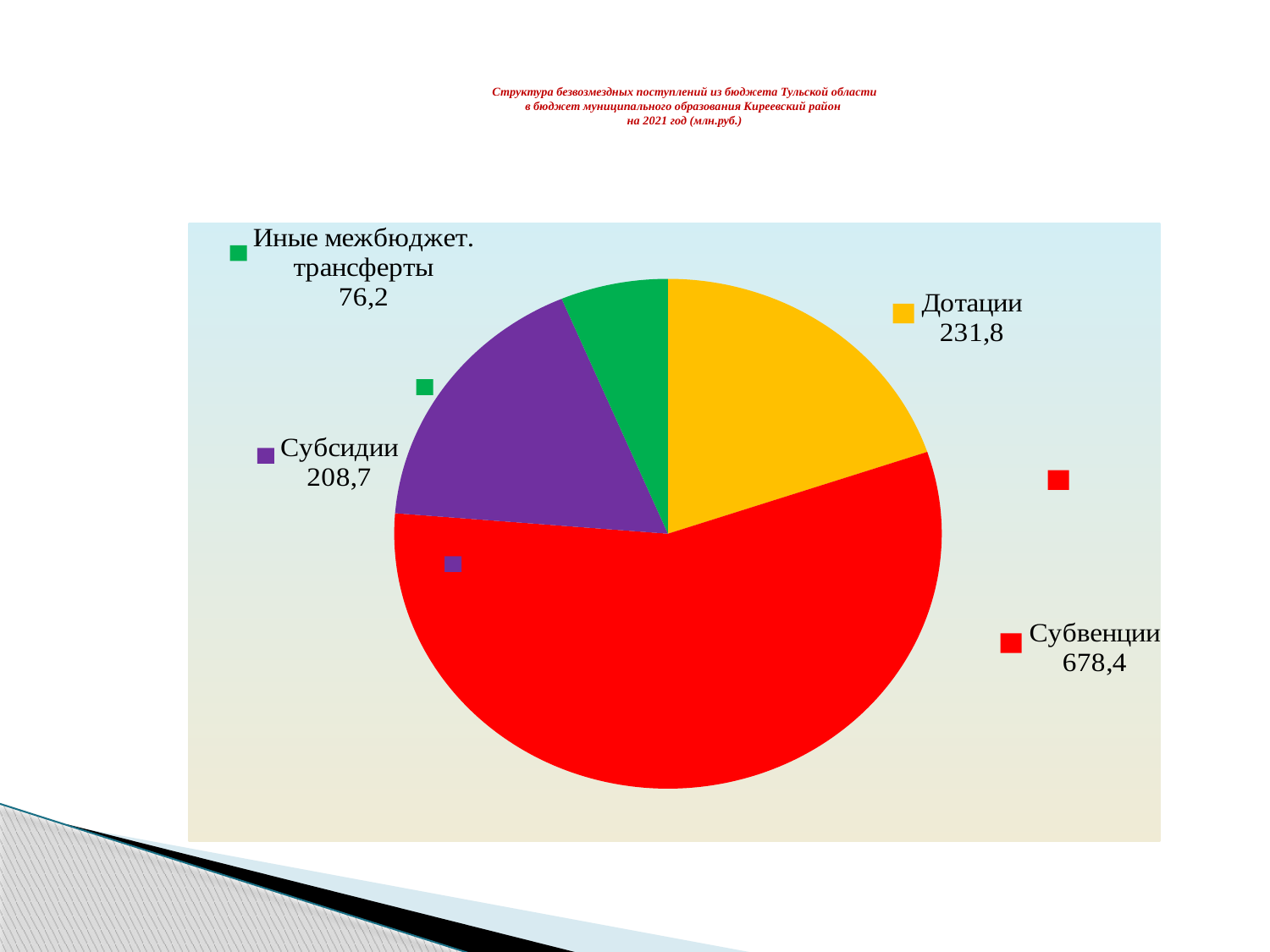

# Структура безвозмездных поступлений из бюджета Тульской области в бюджет муниципального образования Киреевский район на 2021 год (млн.руб.)

### Chart

| Category | Столбец1 |
|---|---|
| Дотации | 237.8 |
| Субвенции | 678.4 |
| Субсидии | 208.7 |
| Иные межбюджетные трансферты | 76.2 |